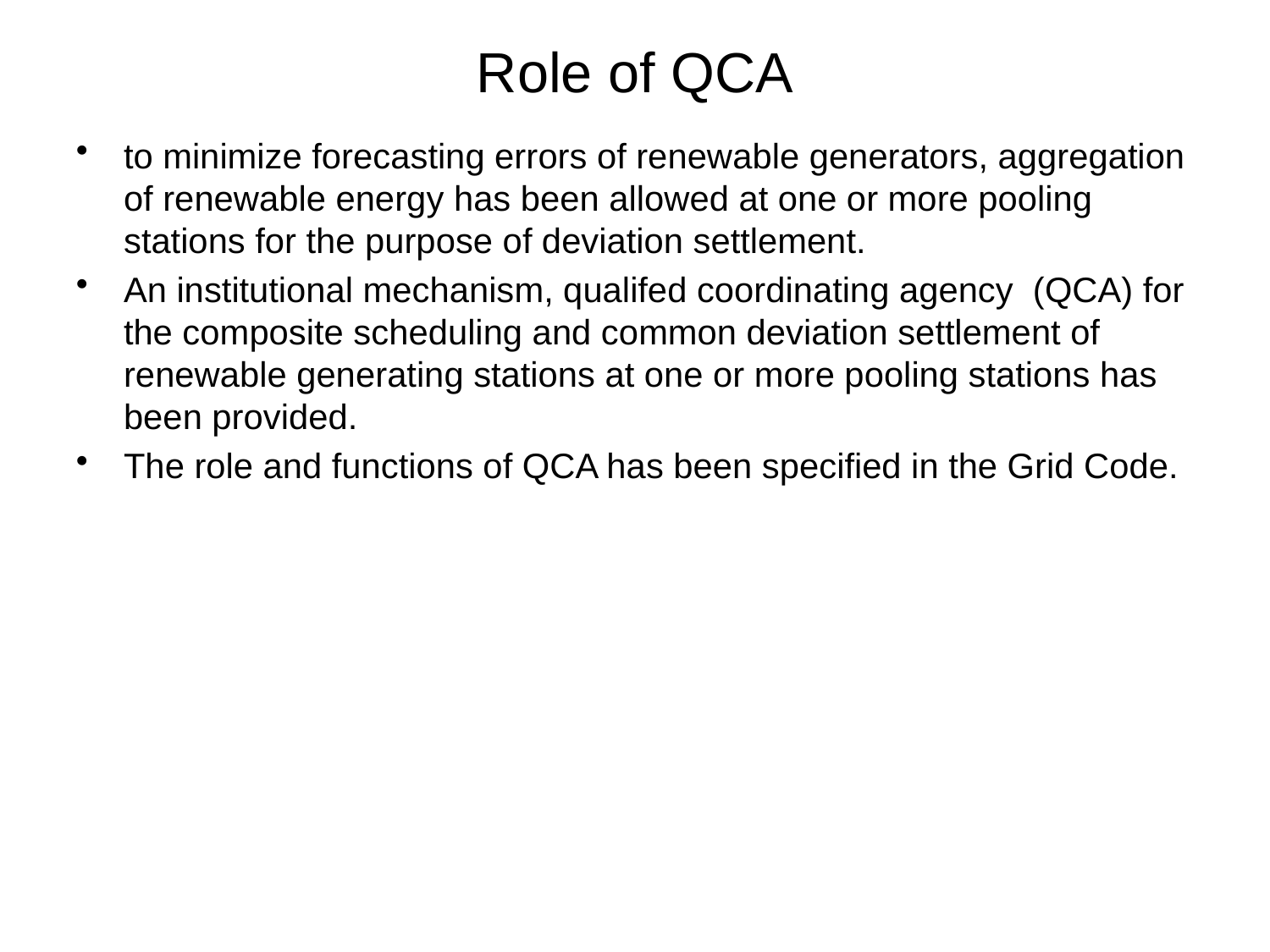

# Role of QCA
to minimize forecasting errors of renewable generators, aggregation of renewable energy has been allowed at one or more pooling stations for the purpose of deviation settlement.
An institutional mechanism, qualifed coordinating agency  (QCA) for the composite scheduling and common deviation settlement of renewable generating stations at one or more pooling stations has been provided.
The role and functions of QCA has been specified in the Grid Code.